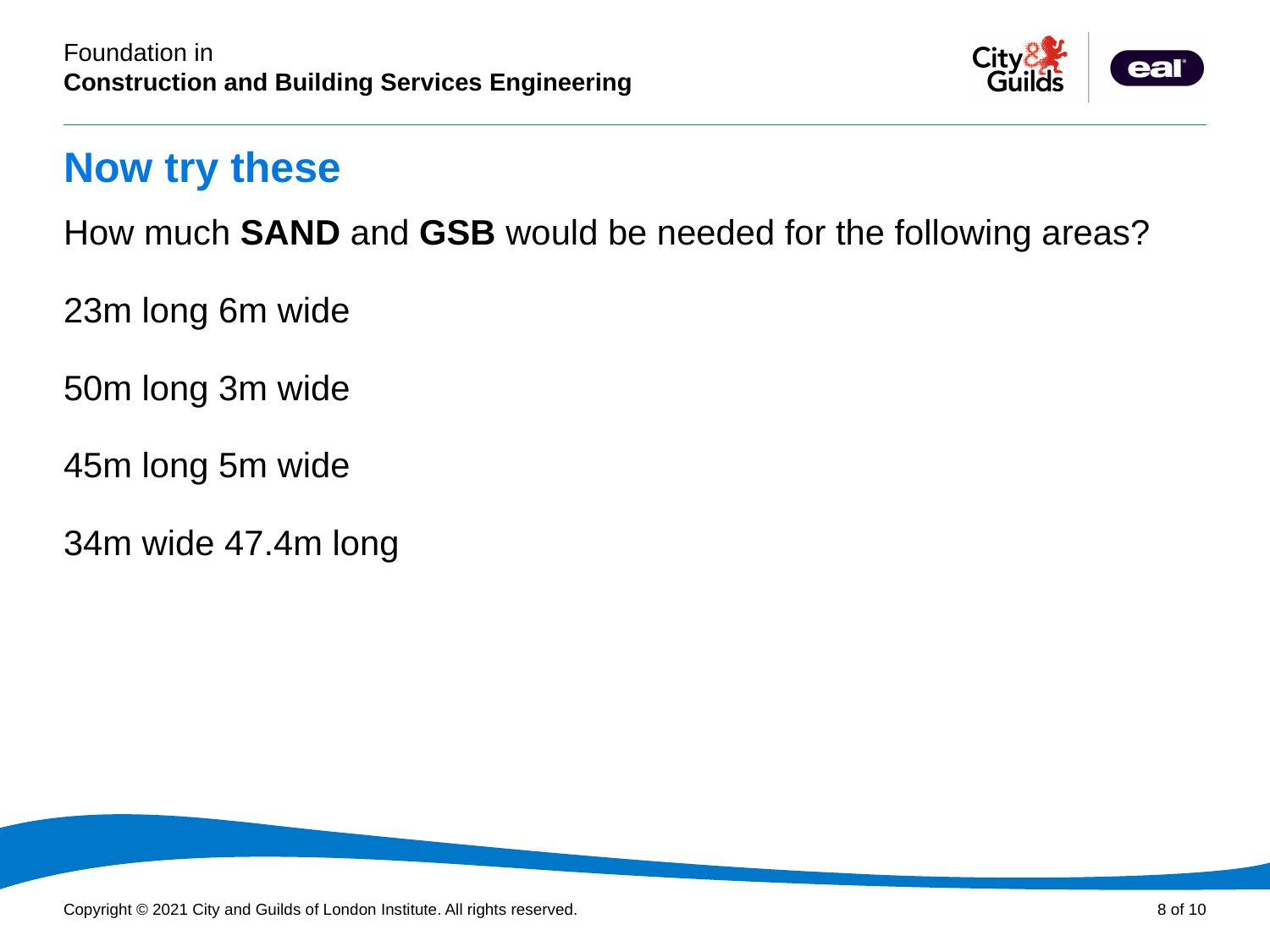

# Now try these
How much SAND and GSB would be needed for the following areas?
23m long 6m wide
50m long 3m wide
45m long 5m wide
34m wide 47.4m long